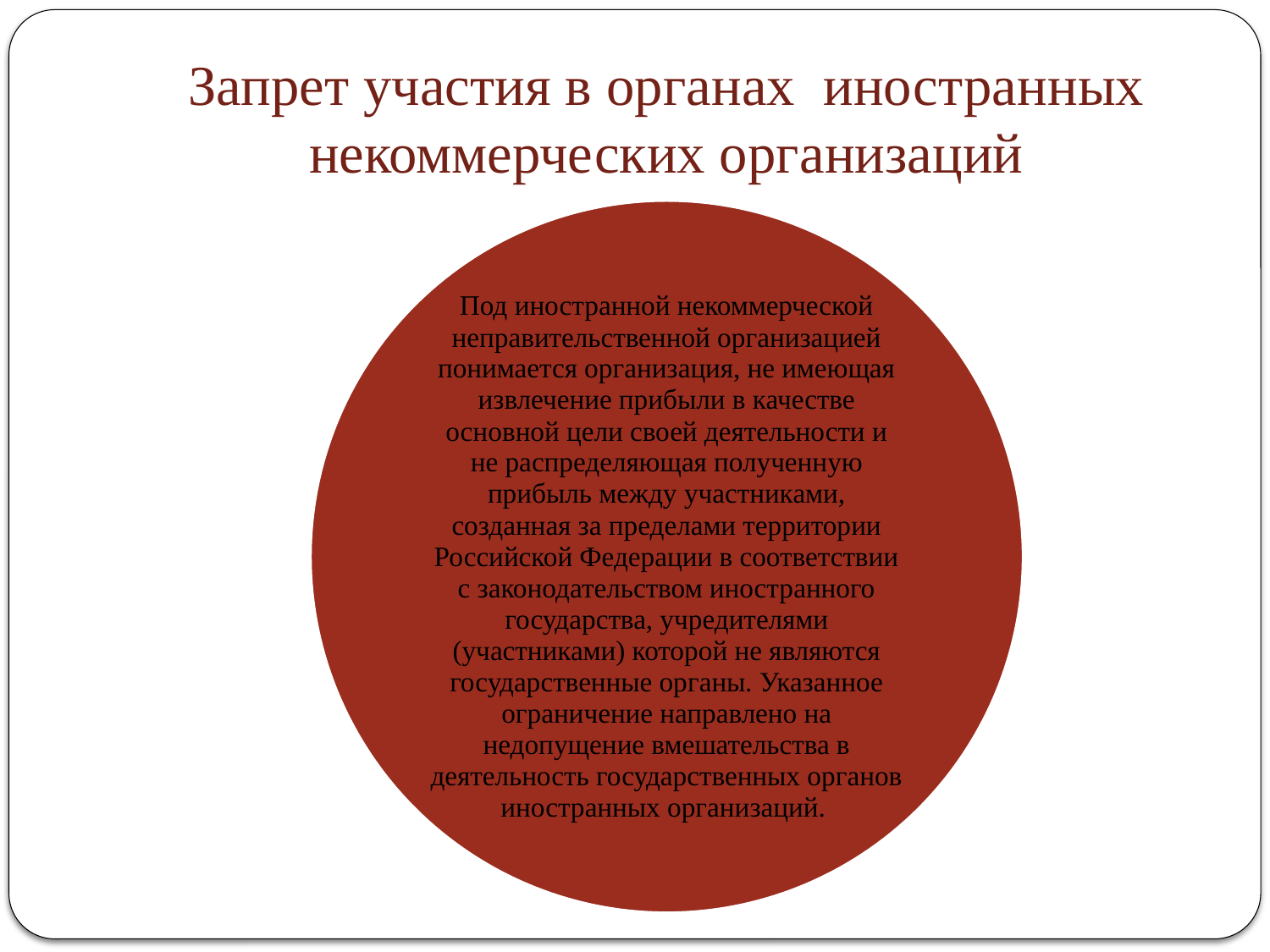

# Запрет участия в органах  иностранных некоммерческих организаций
Под иностранной некоммерческой неправительственной организацией понимается организация, не имеющая извлечение прибыли в качестве основной цели своей деятельности и не распределяющая полученную прибыль между участниками, созданная за пределами территории Российской Федерации в соответствии с законодательством иностранного государства, учредителями (участниками) которой не являются государственные органы. Указанное ограничение направлено на недопущение вмешательства в деятельность государственных органов иностранных организаций.